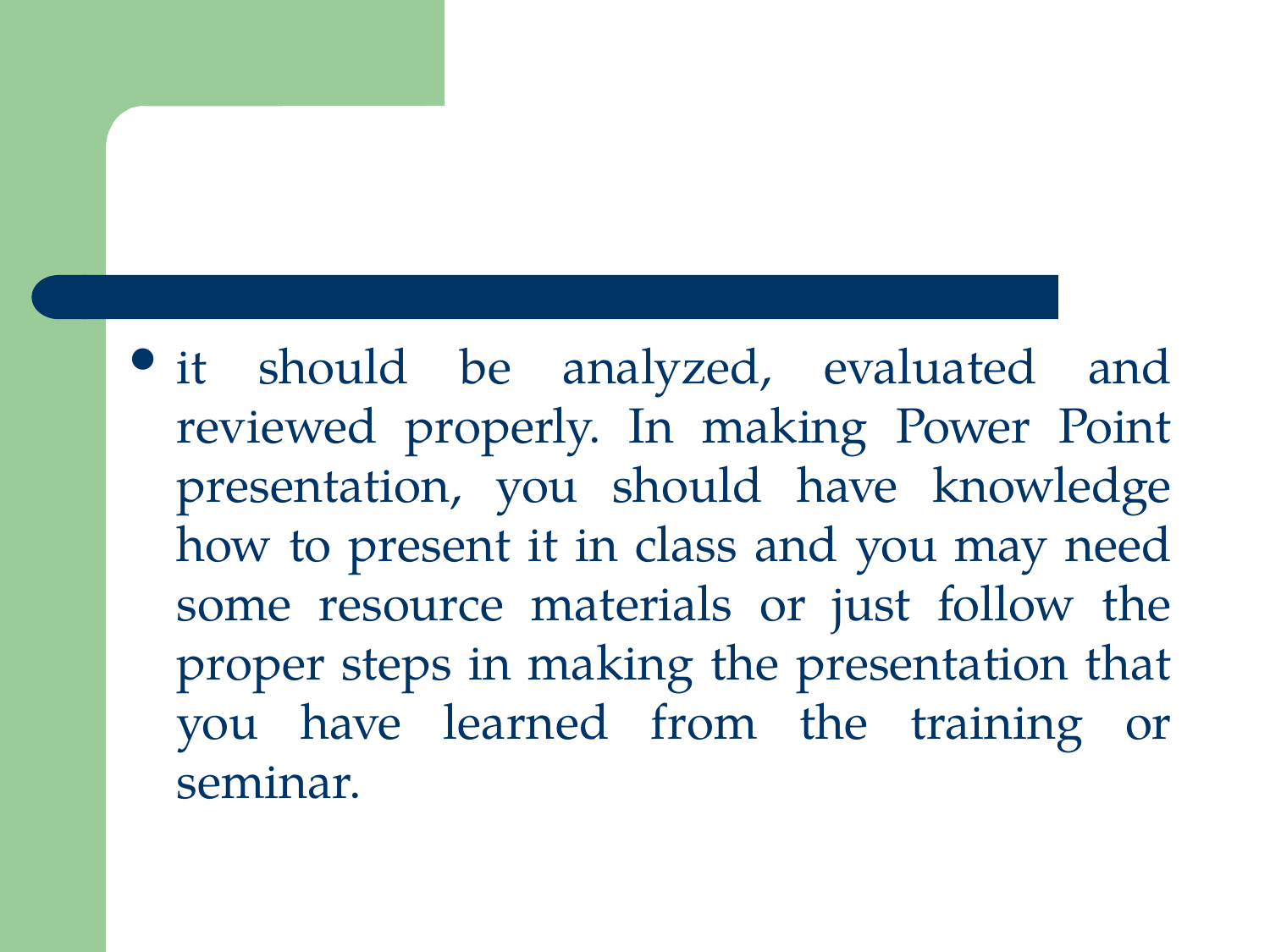

#
it should be analyzed, evaluated and reviewed properly. In making Power Point presentation, you should have knowledge how to present it in class and you may need some resource materials or just follow the proper steps in making the presentation that you have learned from the training or seminar.